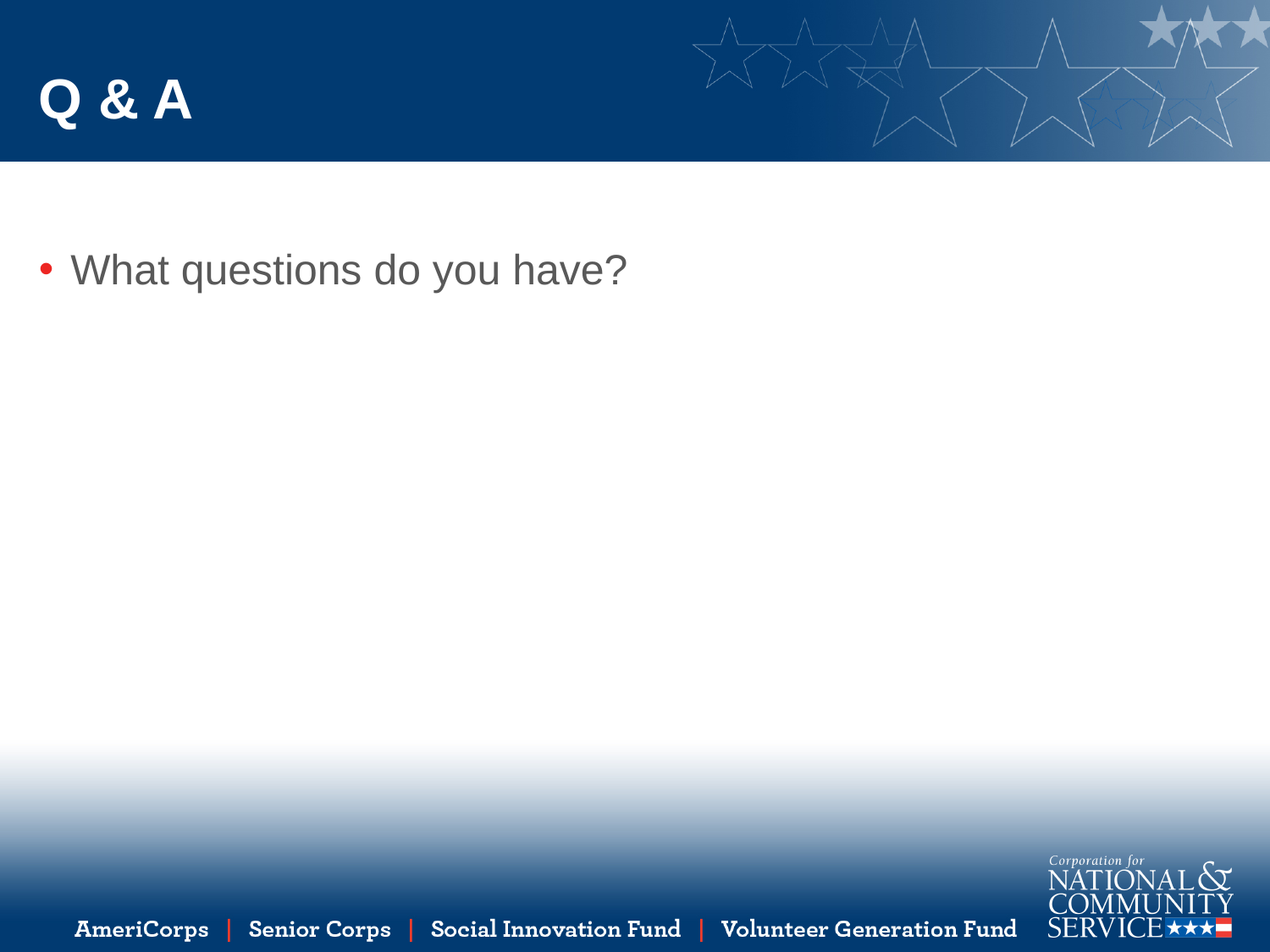

# Q & A

What questions do you have?